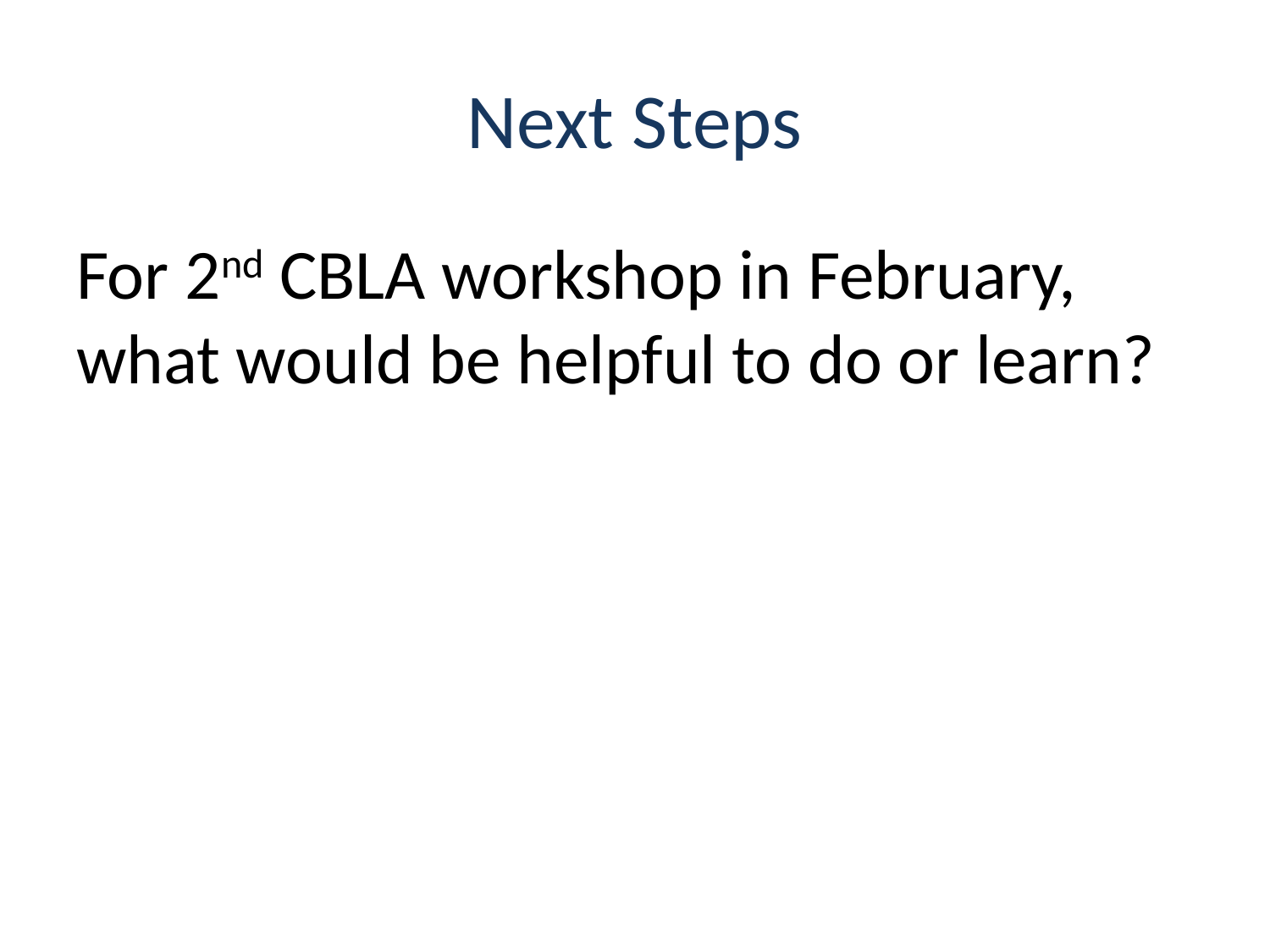

# Next Steps
For 2nd CBLA workshop in February, what would be helpful to do or learn?